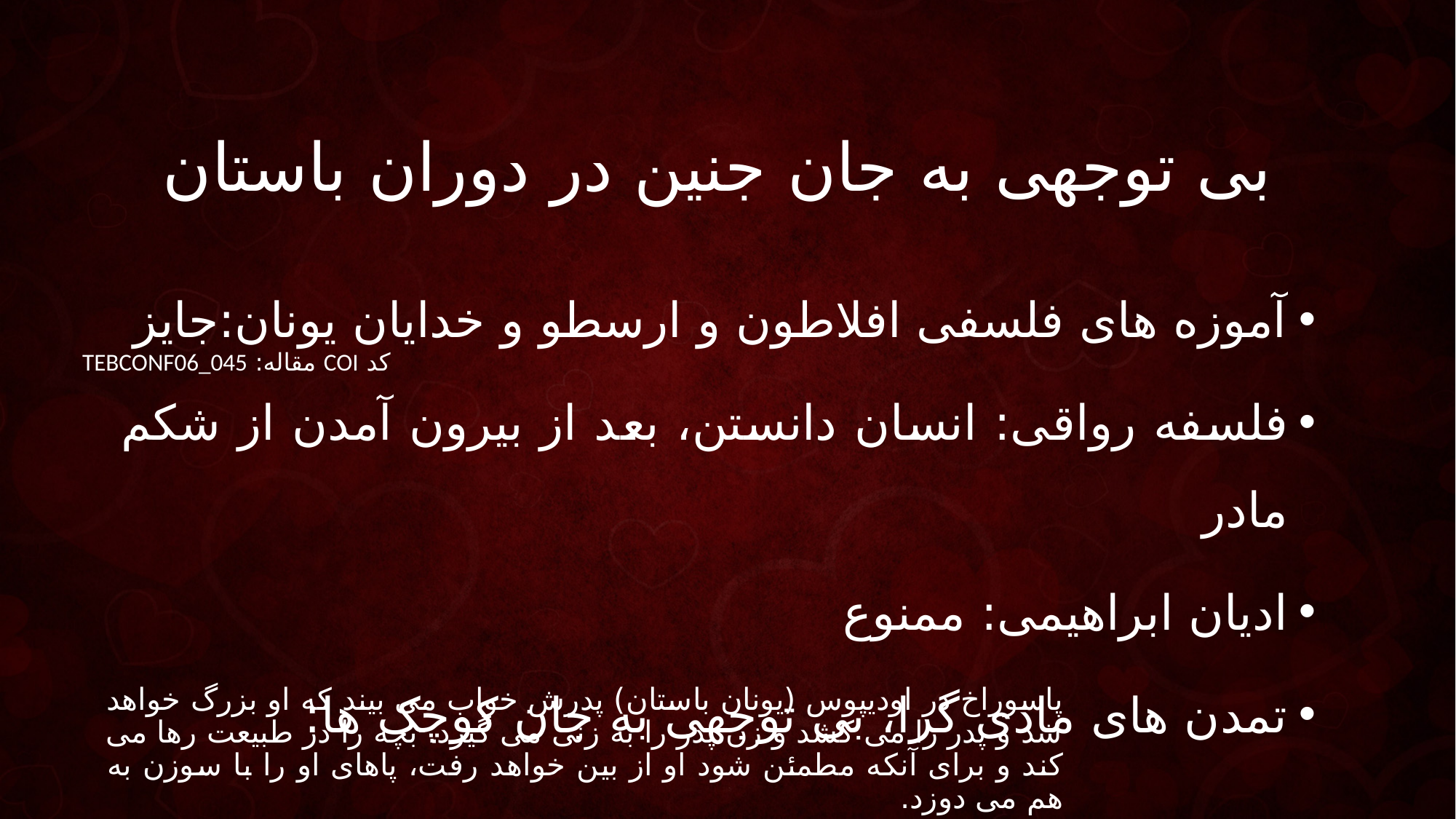

بی توجهی به جان جنین در دوران باستان
آموزه های فلسفی افلاطون و ارسطو و خدایان یونان:جایز
فلسفه رواقی: انسان دانستن، بعد از بیرون آمدن از شکم مادر
ادیان ابراهیمی: ممنوع
تمدن های مادی گرا، بی توجهی به جان کوچک ها:

کد COI مقاله: TEBCONF06_045
پاسوراخ در اودیپوس (یونان باستان) پدرش خواب می بیند که او بزرگ خواهد شد و پدر را می کشد و زن پدر را به زنی می گیرد. بچه را در طبیعت رها می کند و برای آنکه مطمئن شود او از بین خواهد رفت، پاهای او را با سوزن به هم می دوزد.